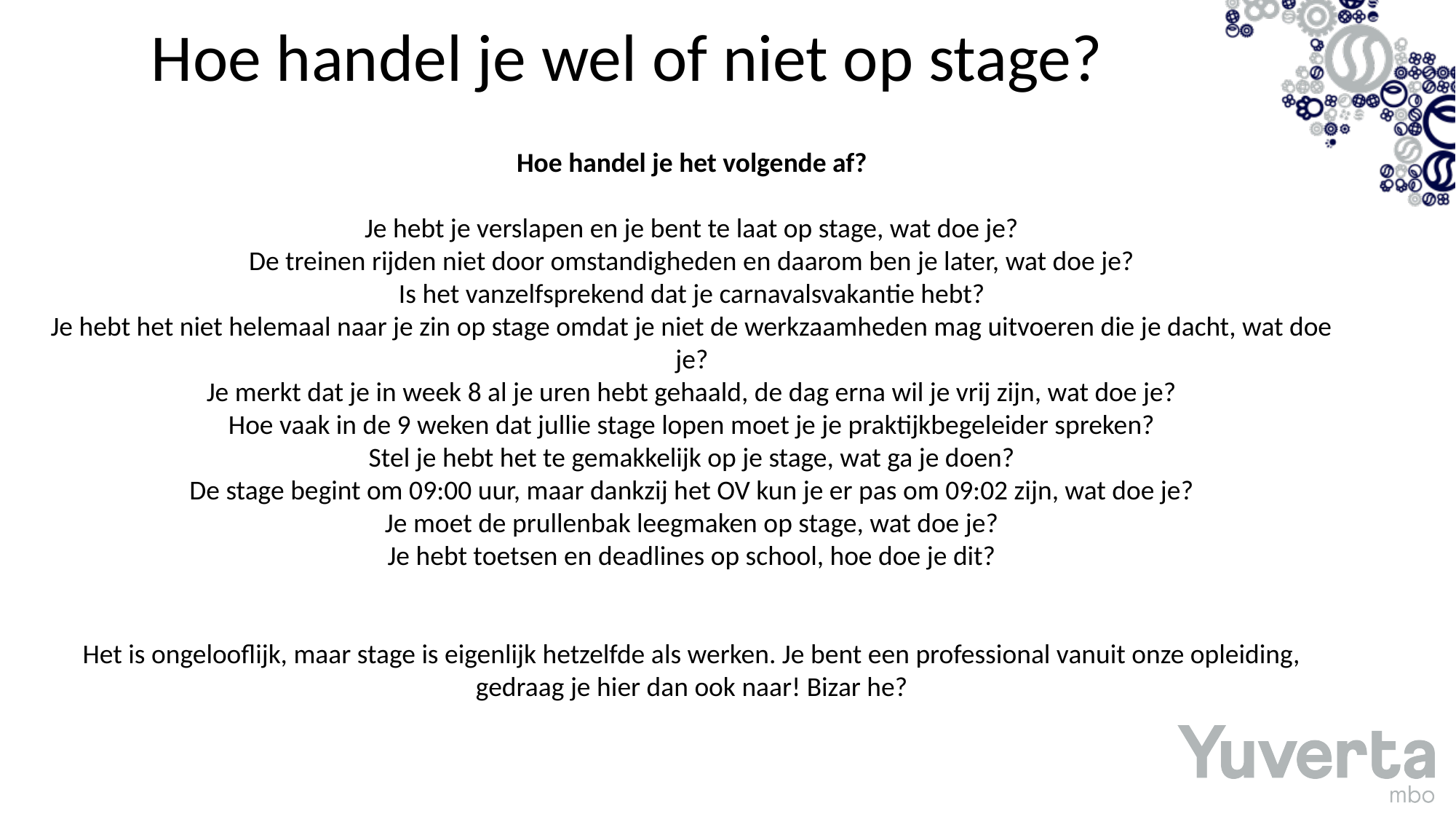

# Hoe handel je wel of niet op stage?
Hoe handel je het volgende af?

Je hebt je verslapen en je bent te laat op stage, wat doe je?
De treinen rijden niet door omstandigheden en daarom ben je later, wat doe je?
Is het vanzelfsprekend dat je carnavalsvakantie hebt?
Je hebt het niet helemaal naar je zin op stage omdat je niet de werkzaamheden mag uitvoeren die je dacht, wat doe je?
Je merkt dat je in week 8 al je uren hebt gehaald, de dag erna wil je vrij zijn, wat doe je?
Hoe vaak in de 9 weken dat jullie stage lopen moet je je praktijkbegeleider spreken?
Stel je hebt het te gemakkelijk op je stage, wat ga je doen?
De stage begint om 09:00 uur, maar dankzij het OV kun je er pas om 09:02 zijn, wat doe je?
Je moet de prullenbak leegmaken op stage, wat doe je?
Je hebt toetsen en deadlines op school, hoe doe je dit?

Het is ongelooflijk, maar stage is eigenlijk hetzelfde als werken. Je bent een professional vanuit onze opleiding, gedraag je hier dan ook naar! Bizar he?